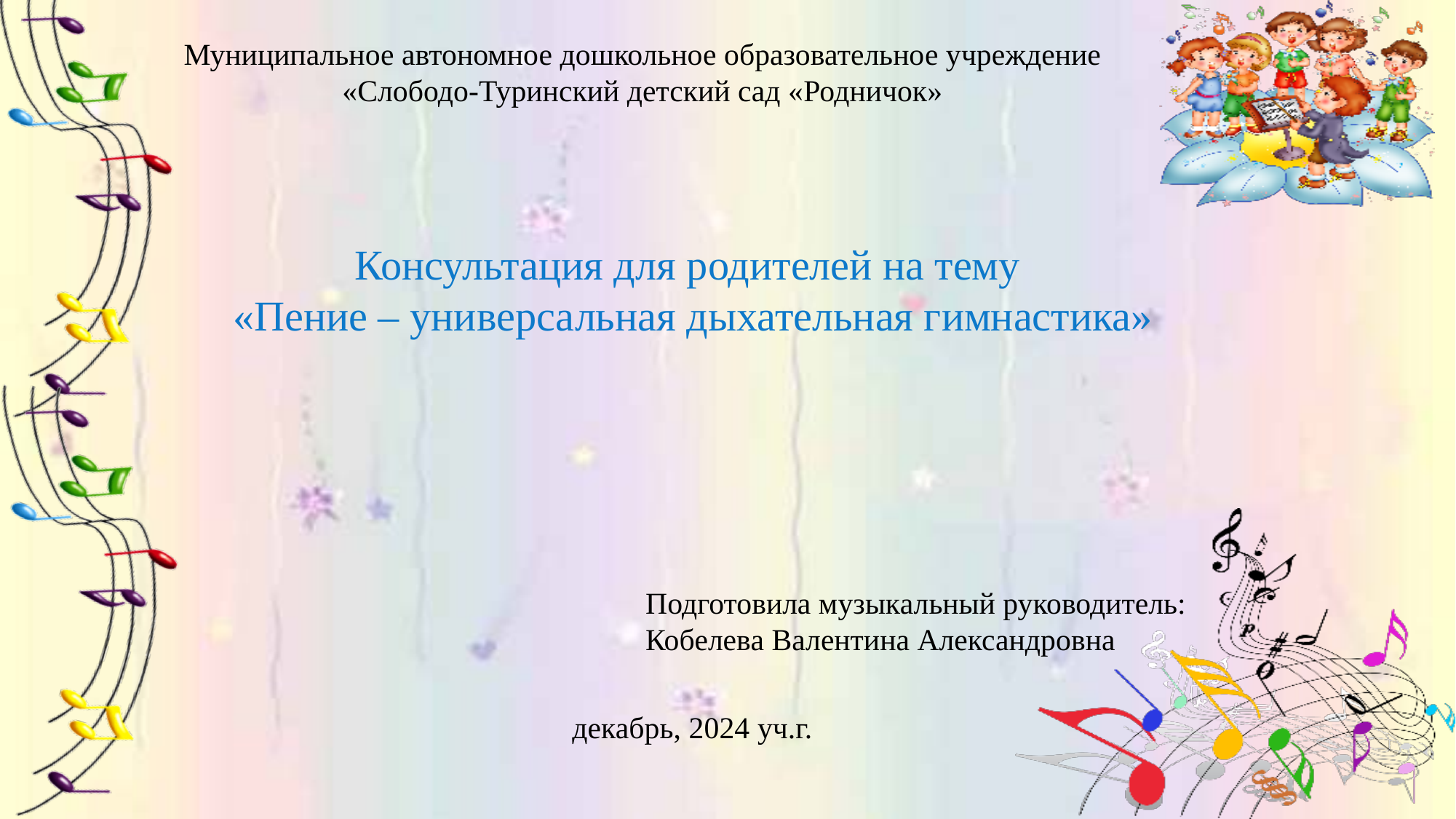

Муниципальное автономное дошкольное образовательное учреждение «Слободо-Туринский детский сад «Родничок»
Консультация для родителей на тему
«Пение – универсальная дыхательная гимнастика»
Подготовила музыкальный руководитель:
Кобелева Валентина Александровна
декабрь, 2024 уч.г.